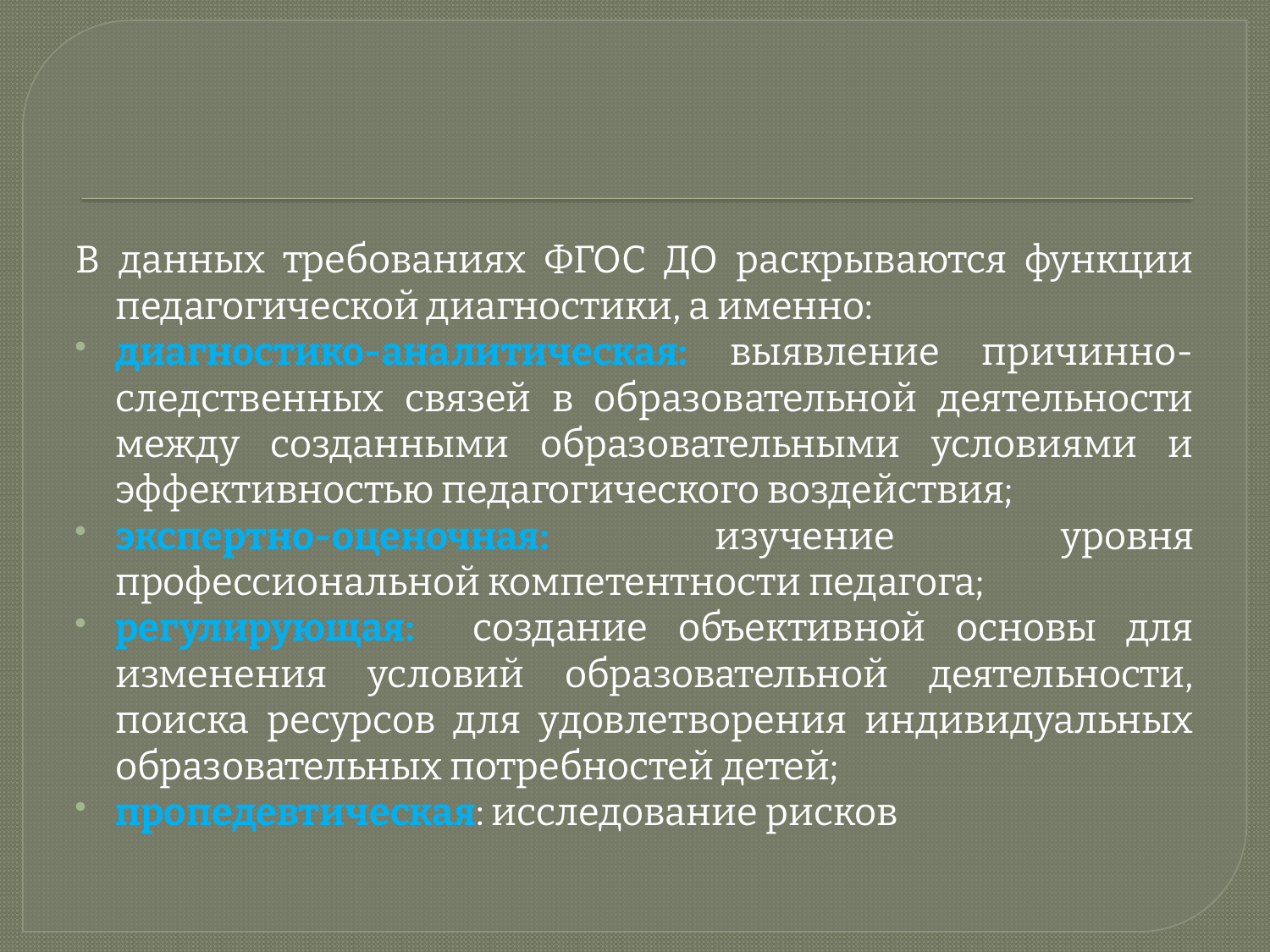

В данных требованиях ФГОС ДО раскрываются функции педагогической диагностики, а именно:
диагностико-аналитическая: выявление причинно-следственных связей в образовательной деятельности между созданными образовательными условиями и эффективностью педагогического воздействия;
экспертно-оценочная: изучение уровня профессиональной компетентности педагога;
регулирующая:  создание объективной основы для изменения условий образовательной деятельности, поиска ресурсов для удовлетворения индивидуальных образовательных потребностей детей;
пропедевтическая: исследование рисков